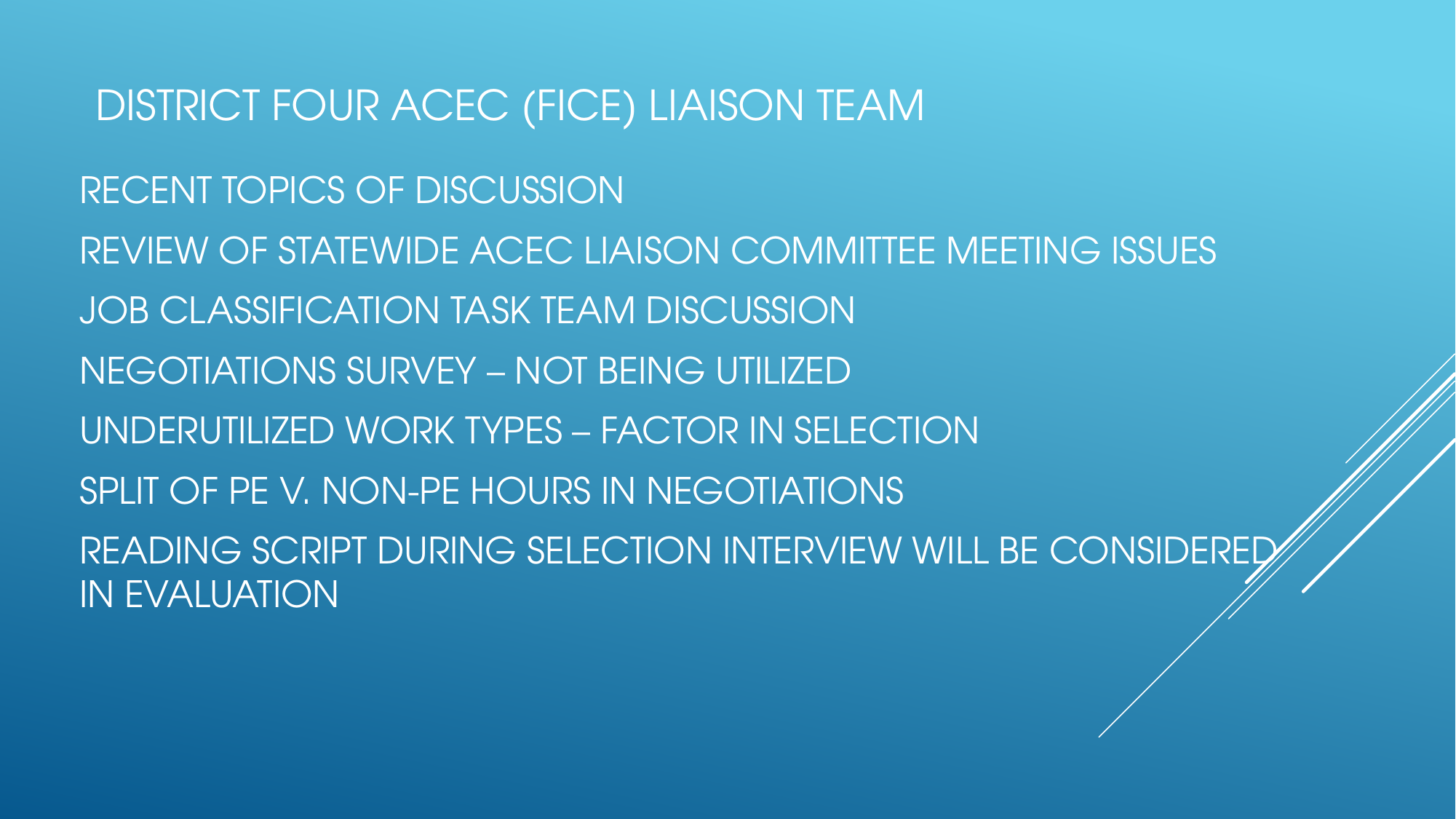

# District FOUR ACEC (FICE) Liaison Team
RECENT TOPICS OF DISCUSSION
REVIEW OF STATEWIDE ACEC LIAISON COMMITTEE MEETING ISSUES
JOB CLASSIFICATION TASK TEAM DISCUSSION
NEGOTIATIONS SURVEY – NOT BEING UTILIZED
UNDERUTILIZED WORK TYPES – FACTOR IN SELECTION
SPLIT OF PE V. NON-PE HOURS IN NEGOTIATIONS
READING SCRIPT DURING SELECTION INTERVIEW WILL BE CONSIDERED IN EVALUATION